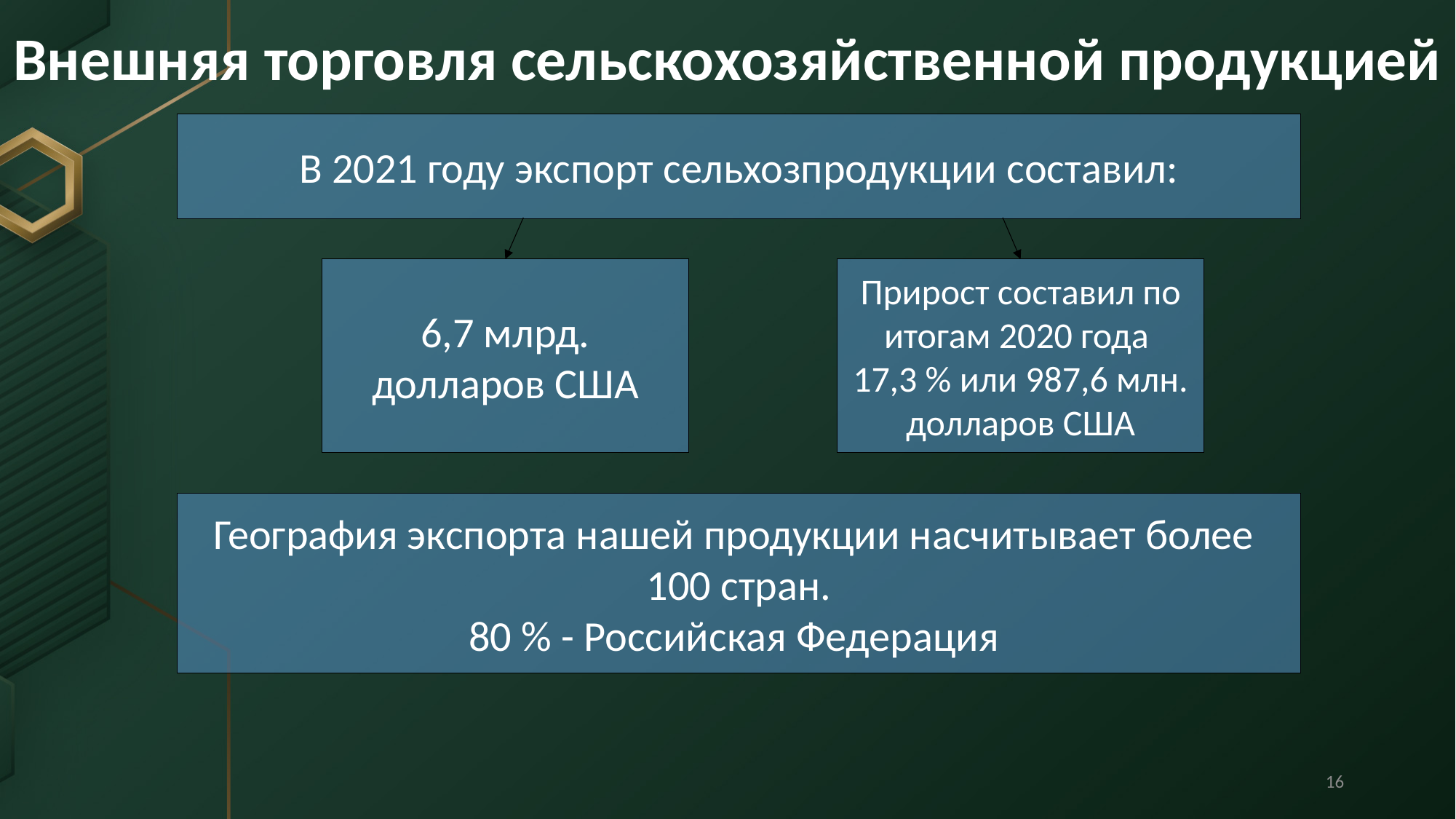

# Внешняя торговля сельскохозяйственной продукцией
В 2021 году экспорт сельхозпродукции составил:
6,7 млрд. долларов США
Прирост составил по итогам 2020 года
17,3 % или 987,6 млн. долларов США
География экспорта нашей продукции насчитывает более
100 стран.
80 % - Российская Федерация
16